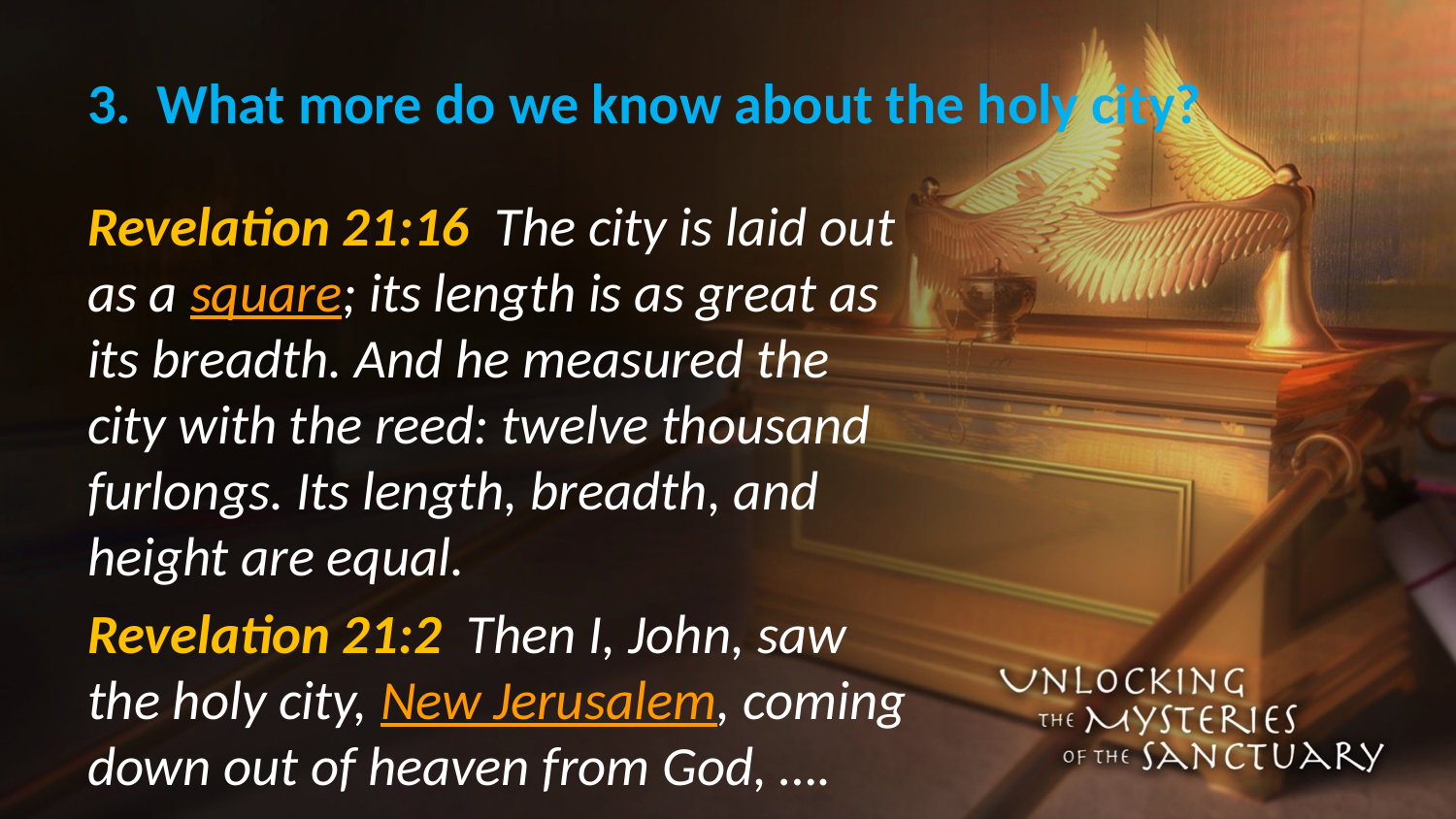

# 3.  What more do we know about the holy city?

Revelation 21:16  The city is laid out as a square; its length is as great as its breadth. And he measured the city with the reed: twelve thousand furlongs. Its length, breadth, and height are equal.
Revelation 21:2  Then I, John, saw the holy city, New Jerusalem, coming down out of heaven from God, ….